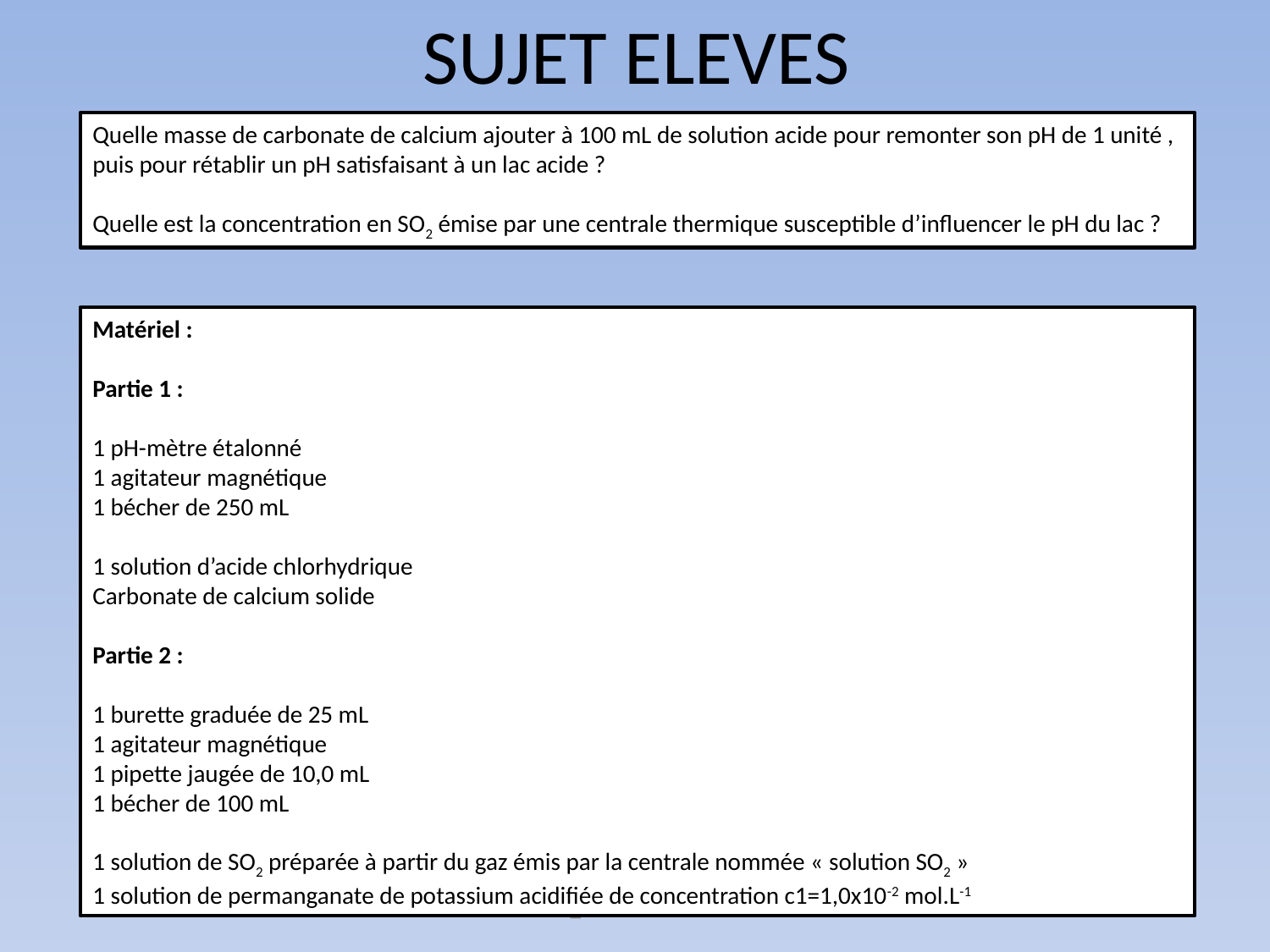

# SUJET ELEVES
Quelle masse de carbonate de calcium ajouter à 100 mL de solution acide pour remonter son pH de 1 unité , puis pour rétablir un pH satisfaisant à un lac acide ?

Quelle est la concentration en SO2 émise par une centrale thermique susceptible d’influencer le pH du lac ?
Matériel :

Partie 1 :

1 pH-mètre étalonné
1 agitateur magnétique
1 bécher de 250 mL

1 solution d’acide chlorhydrique
Carbonate de calcium solide

Partie 2 :

1 burette graduée de 25 mL
1 agitateur magnétique
1 pipette jaugée de 10,0 mL
1 bécher de 100 mL

1 solution de SO2 préparée à partir du gaz émis par la centrale nommée « solution SO2 »
1 solution de permanganate de potassium acidifiée de concentration c1=1,0x10-2 mol.L-1
SPH_03.A Janvier 2019